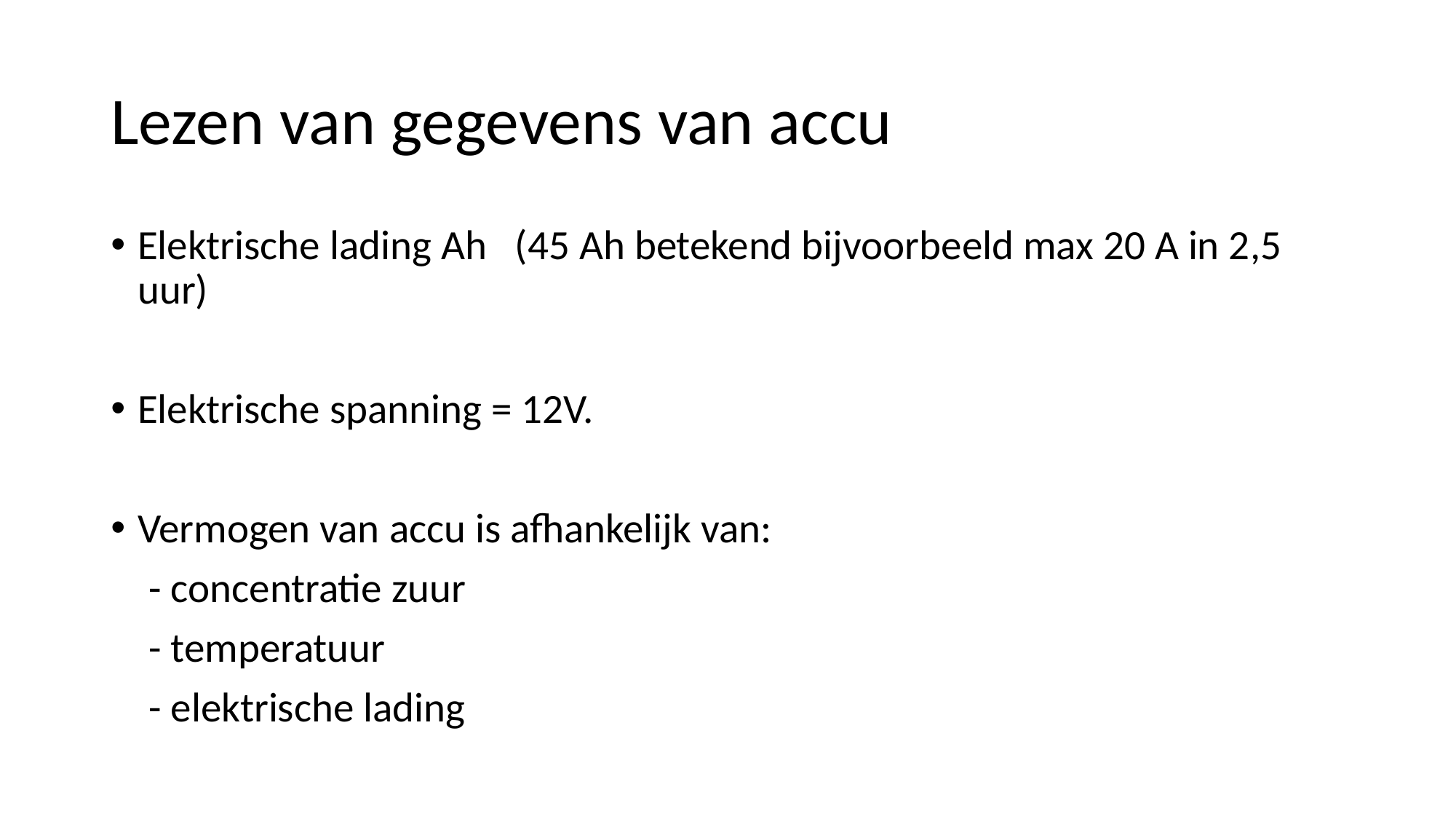

# Lezen van gegevens van accu
Elektrische lading Ah   (45 Ah betekend bijvoorbeeld max 20 A in 2,5 uur)

Elektrische spanning = 12V.

Vermogen van accu is afhankelijk van:
    - concentratie zuur
    - temperatuur
    - elektrische lading